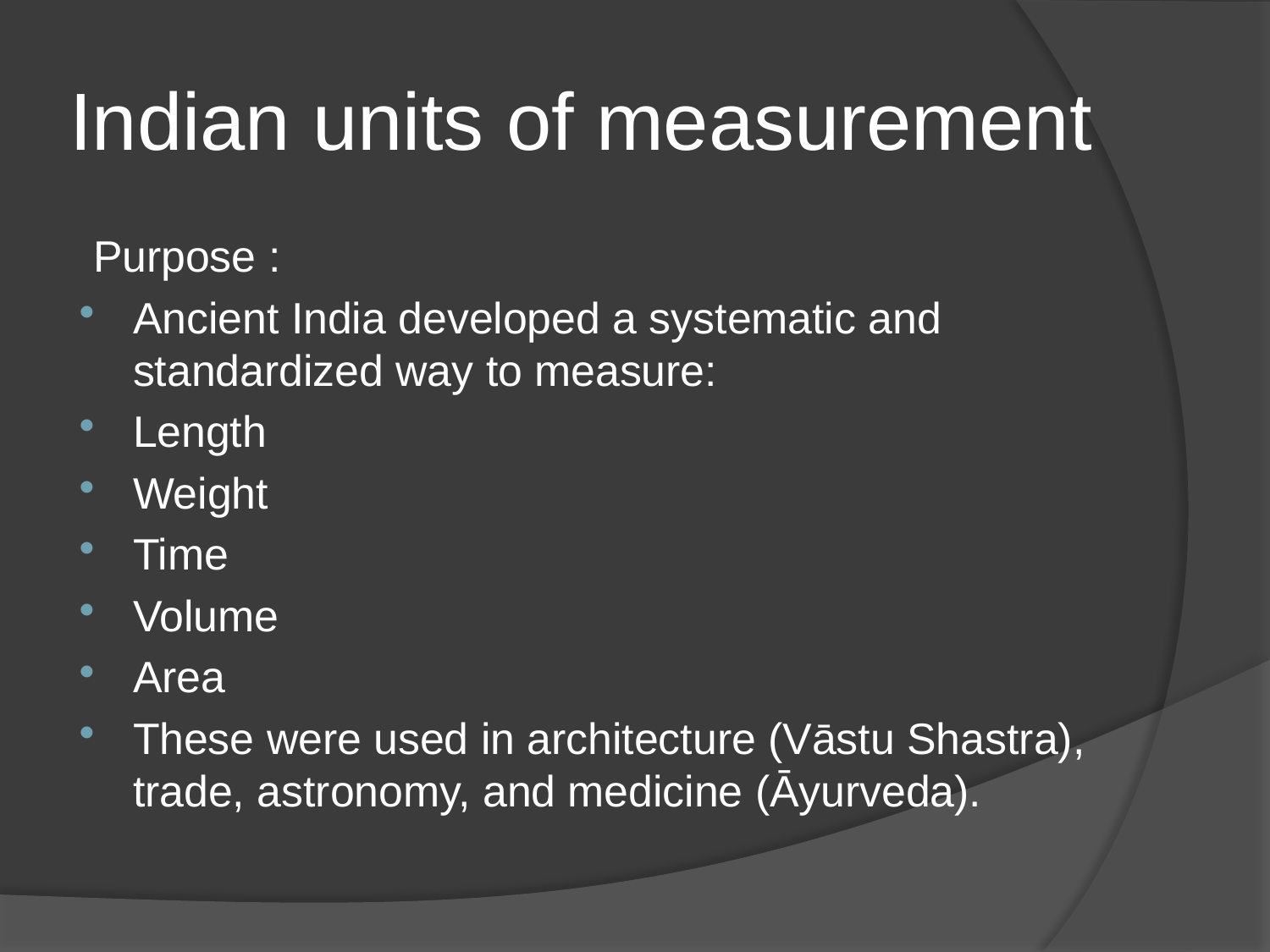

# Indian units of measurement
 Purpose :
Ancient India developed a systematic and standardized way to measure:
Length
Weight
Time
Volume
Area
These were used in architecture (Vāstu Shastra), trade, astronomy, and medicine (Āyurveda).